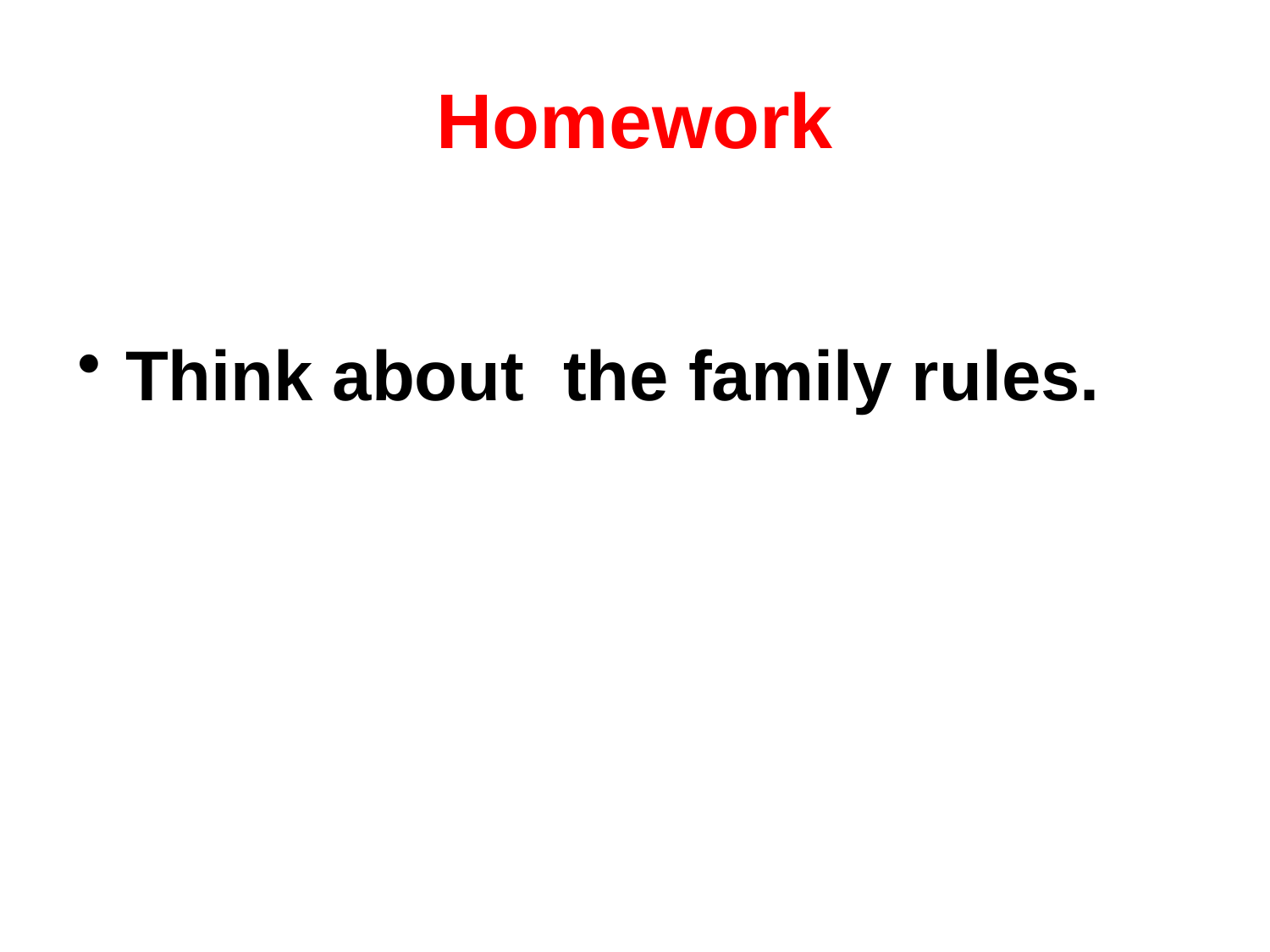

# Homework
Think about  the family rules.